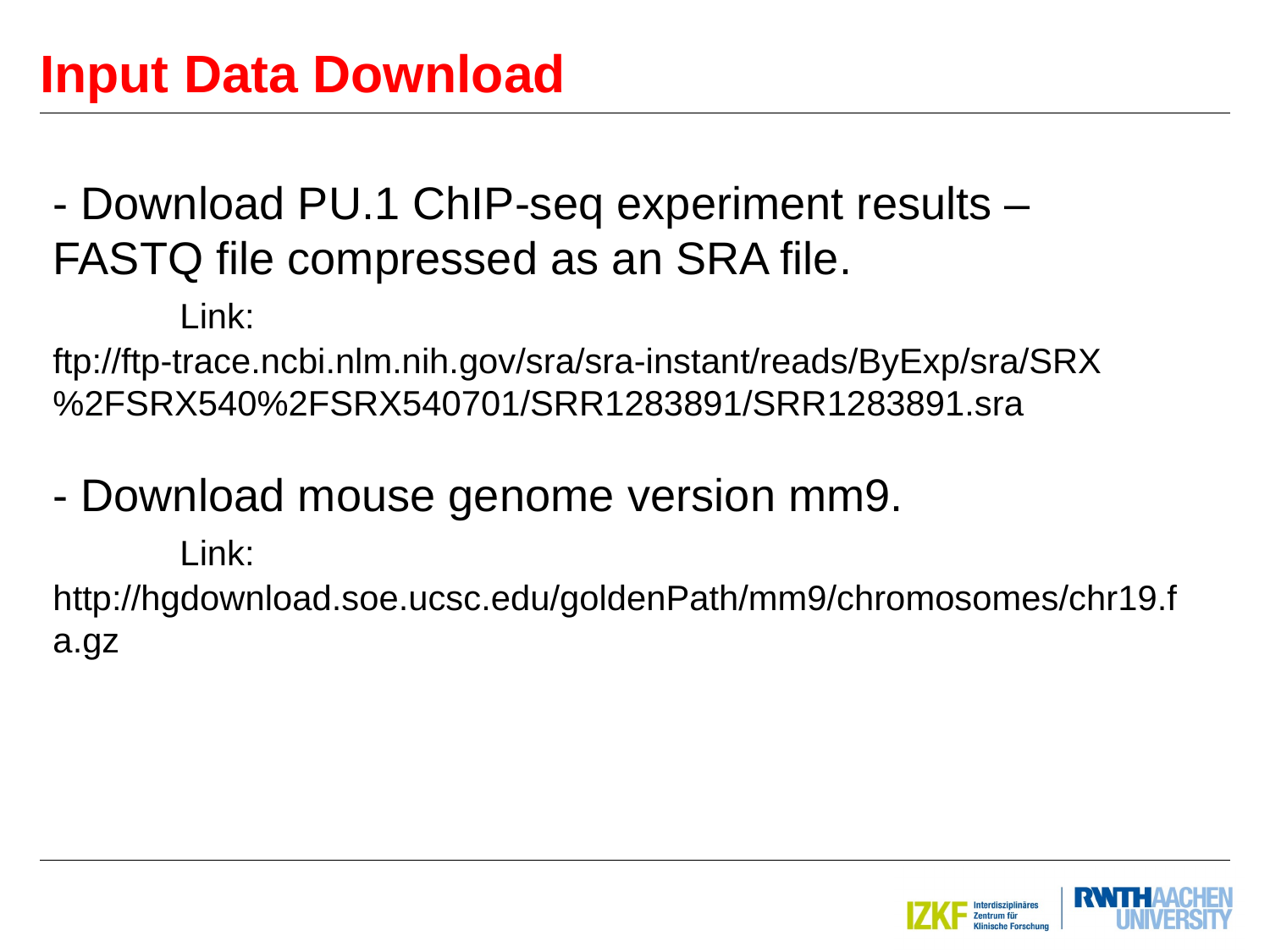

Input Data Download

- Download PU.1 ChIP-seq experiment results – FASTQ file compressed as an SRA file.
	Link: ftp://ftp-trace.ncbi.nlm.nih.gov/sra/sra-instant/reads/ByExp/sra/SRX%2FSRX540%2FSRX540701/SRR1283891/SRR1283891.sra

- Download mouse genome version mm9.
	Link: http://hgdownload.soe.ucsc.edu/goldenPath/mm9/chromosomes/chr19.fa.gz